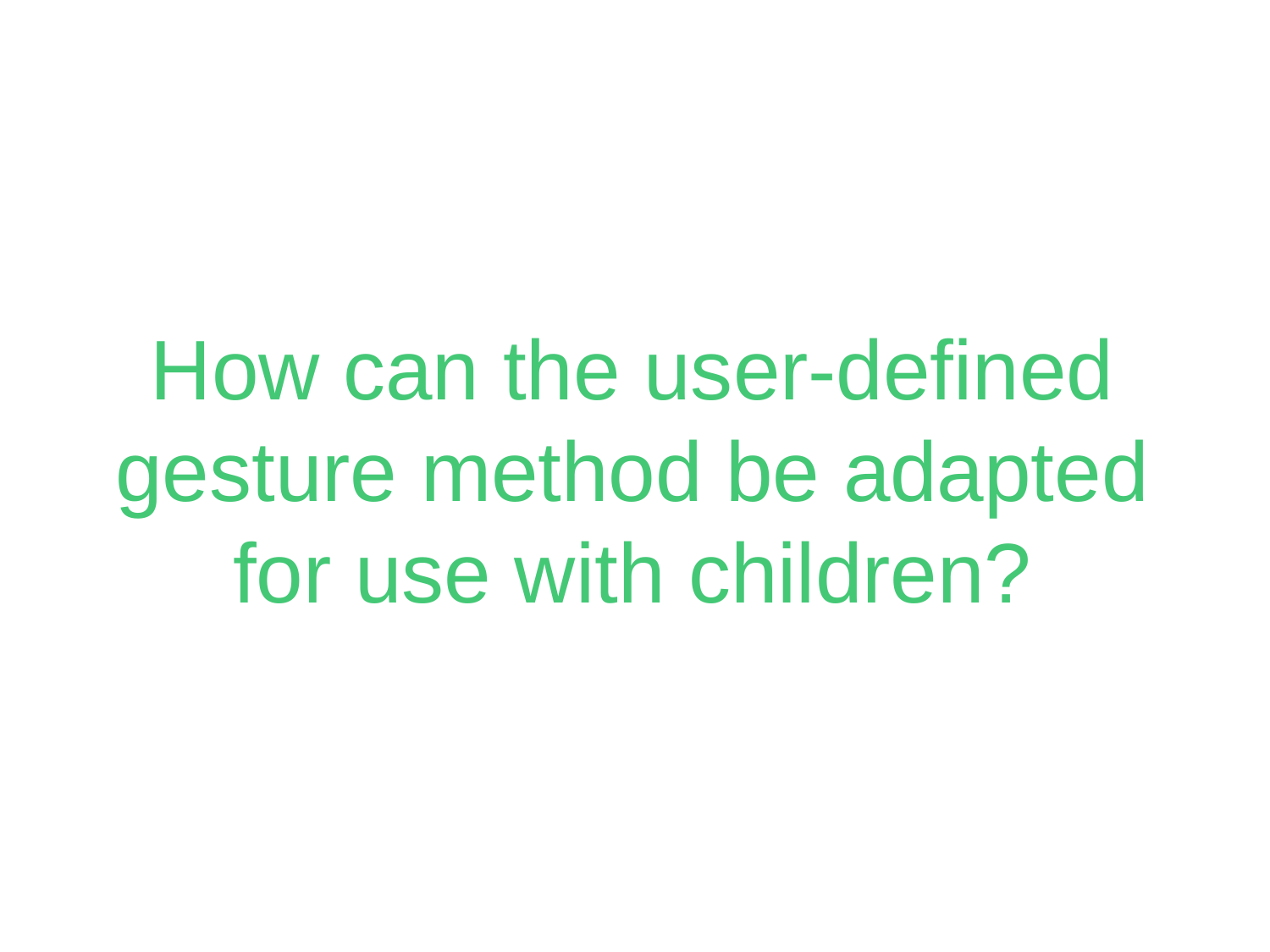

How can the user-defined gesture method be adapted for use with children?